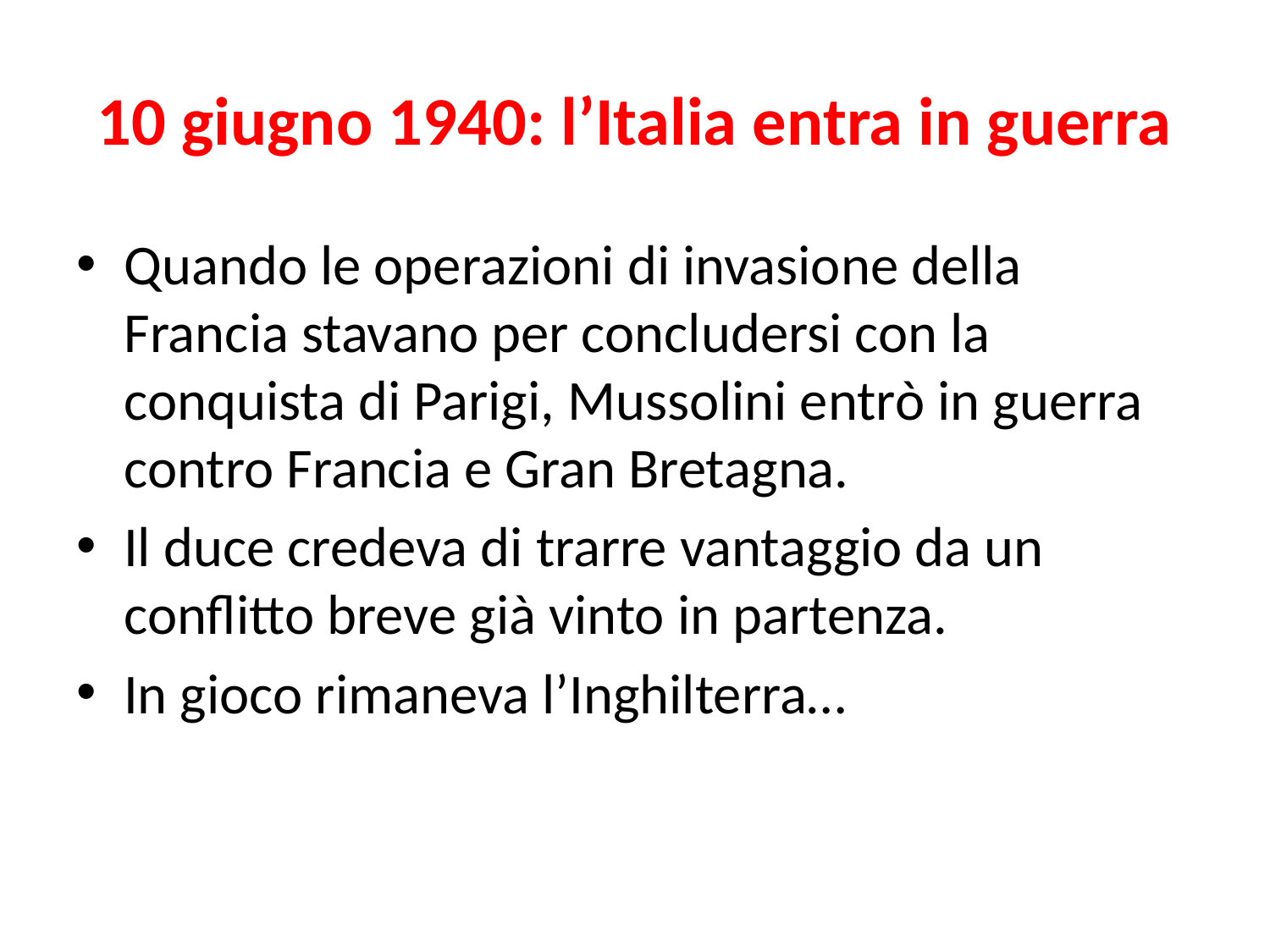

# 10 giugno 1940: l’Italia entra in guerra
Quando le operazioni di invasione della Francia stavano per concludersi con la conquista di Parigi, Mussolini entrò in guerra contro Francia e Gran Bretagna.
Il duce credeva di trarre vantaggio da un conflitto breve già vinto in partenza.
In gioco rimaneva l’Inghilterra…